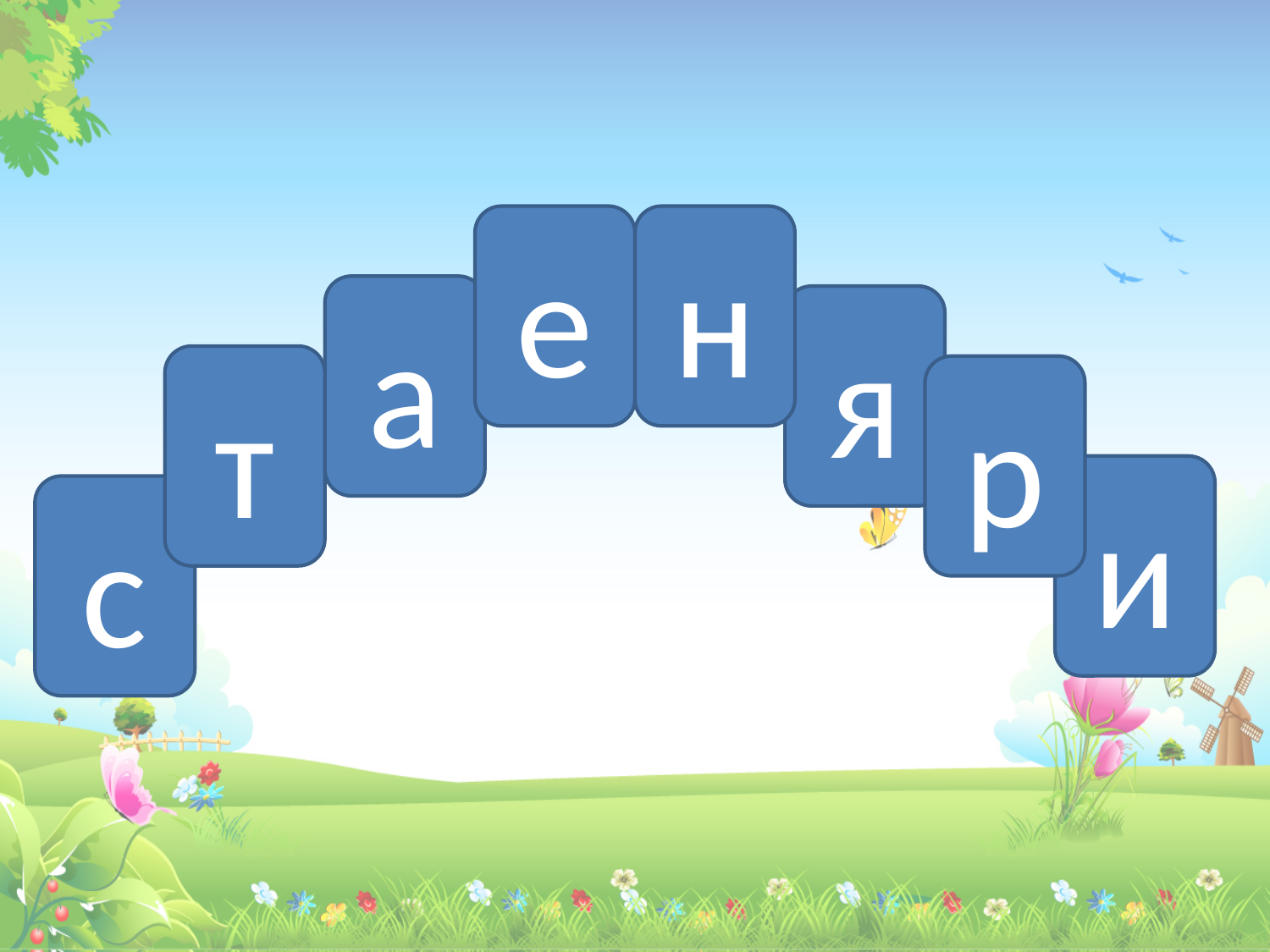

е
н
а
я
т
р
и
с